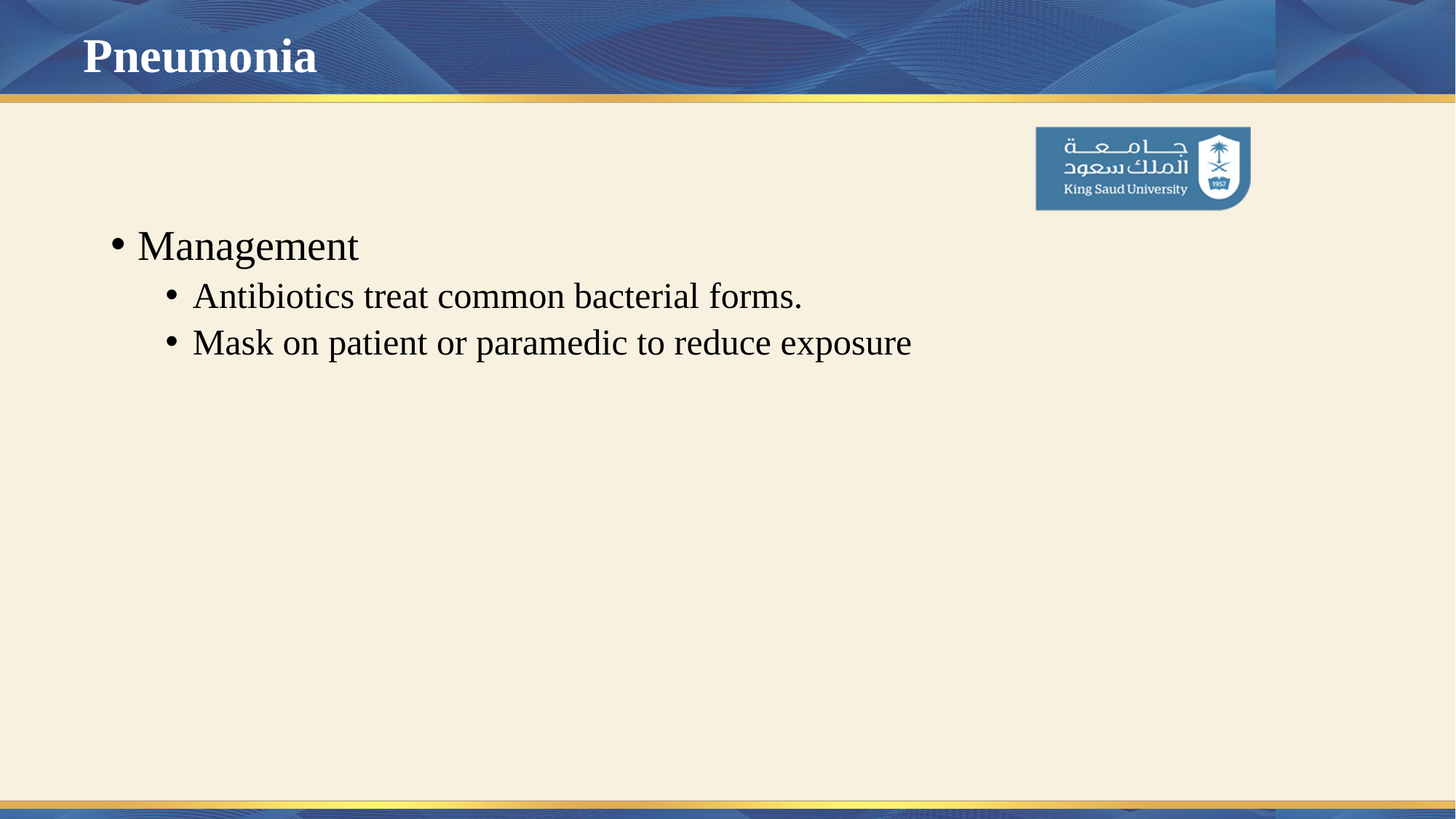

# Pneumonia
Management
Antibiotics treat common bacterial forms.
Mask on patient or paramedic to reduce exposure